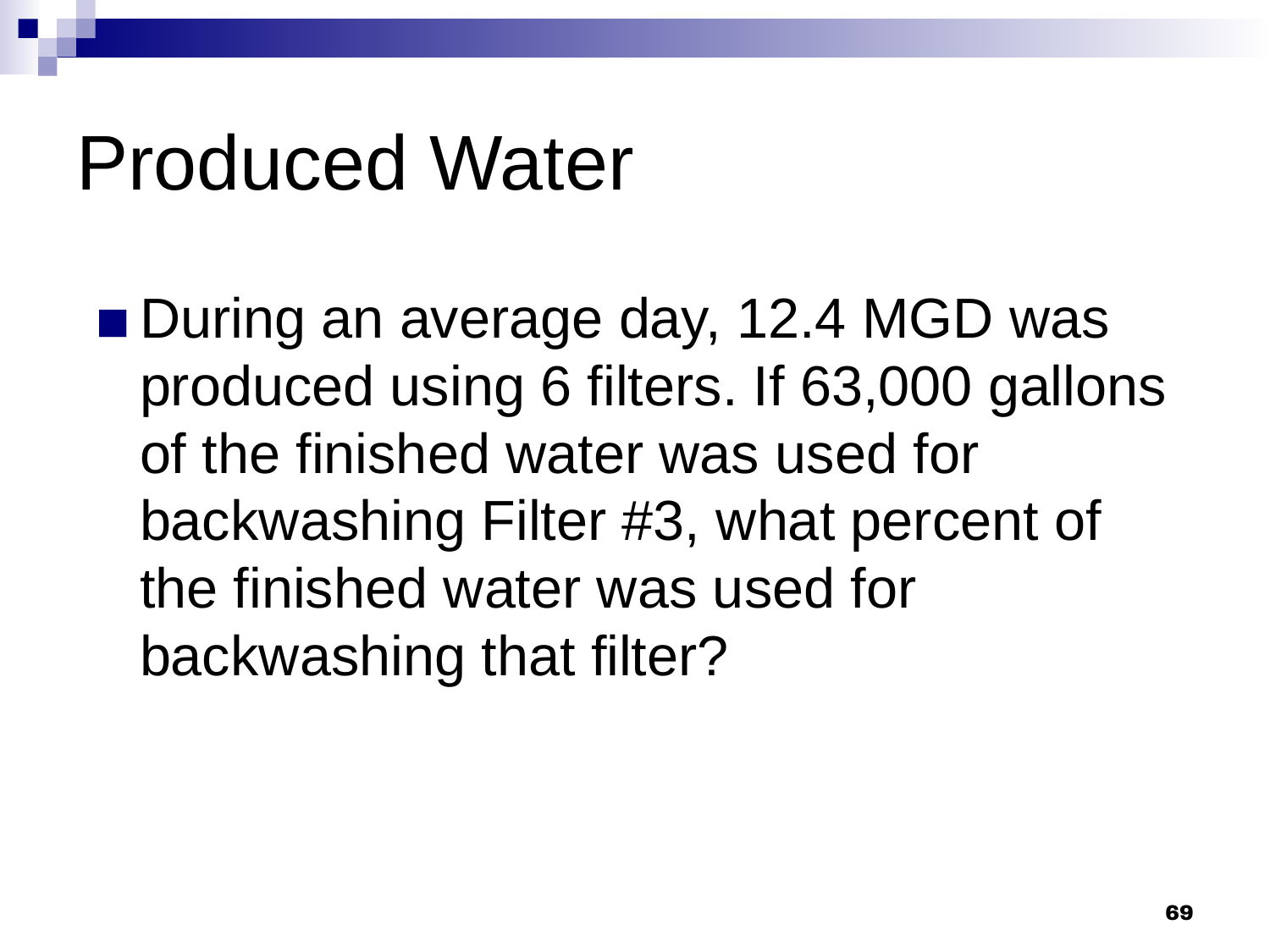

# Produced Water
During an average day, 12.4 MGD was produced using 6 filters. If 63,000 gallons of the finished water was used for backwashing Filter #3, what percent of the finished water was used for backwashing that filter?

69